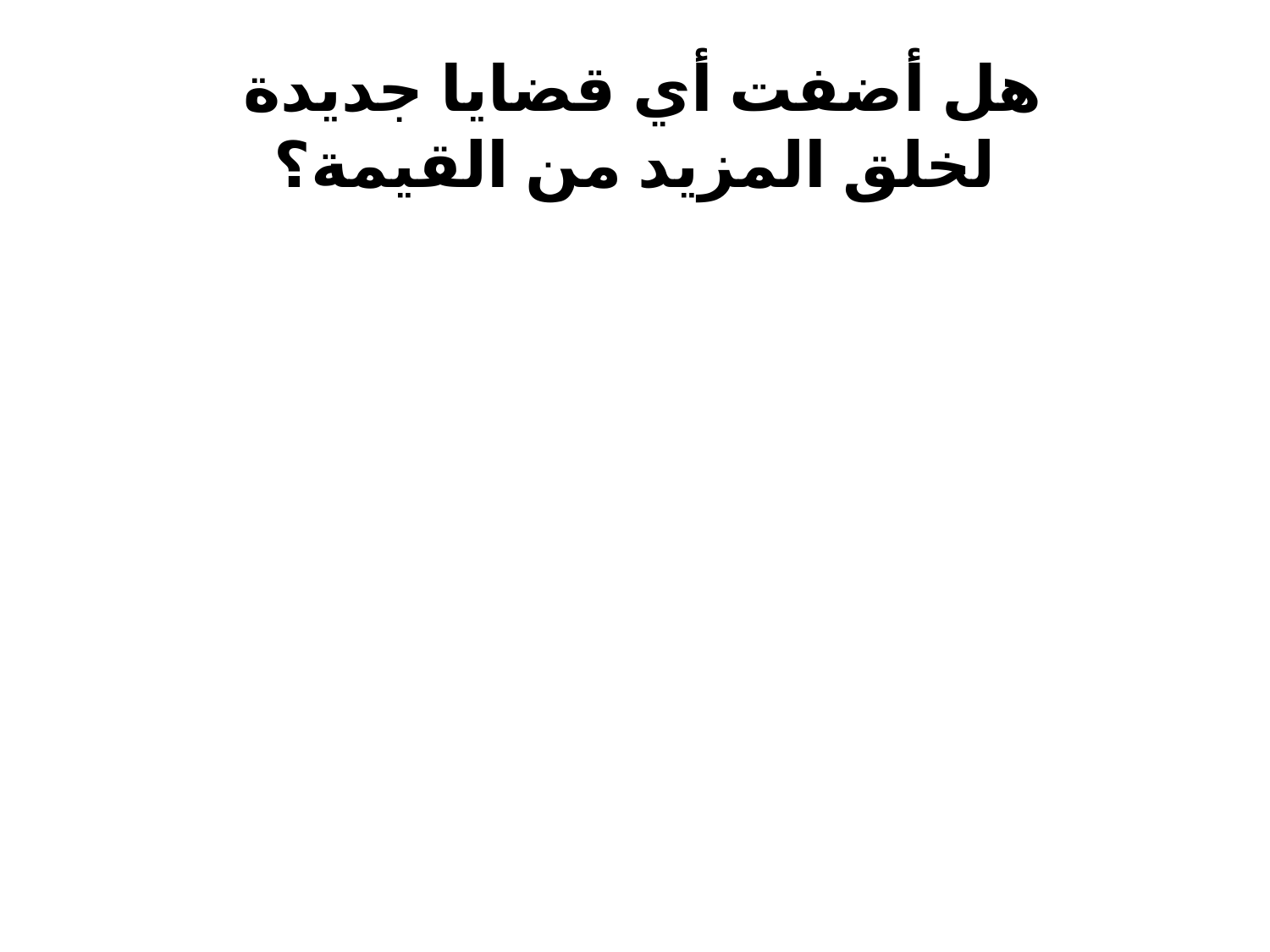

# هل أضفت أي قضايا جديدة لخلق المزيد من القيمة؟